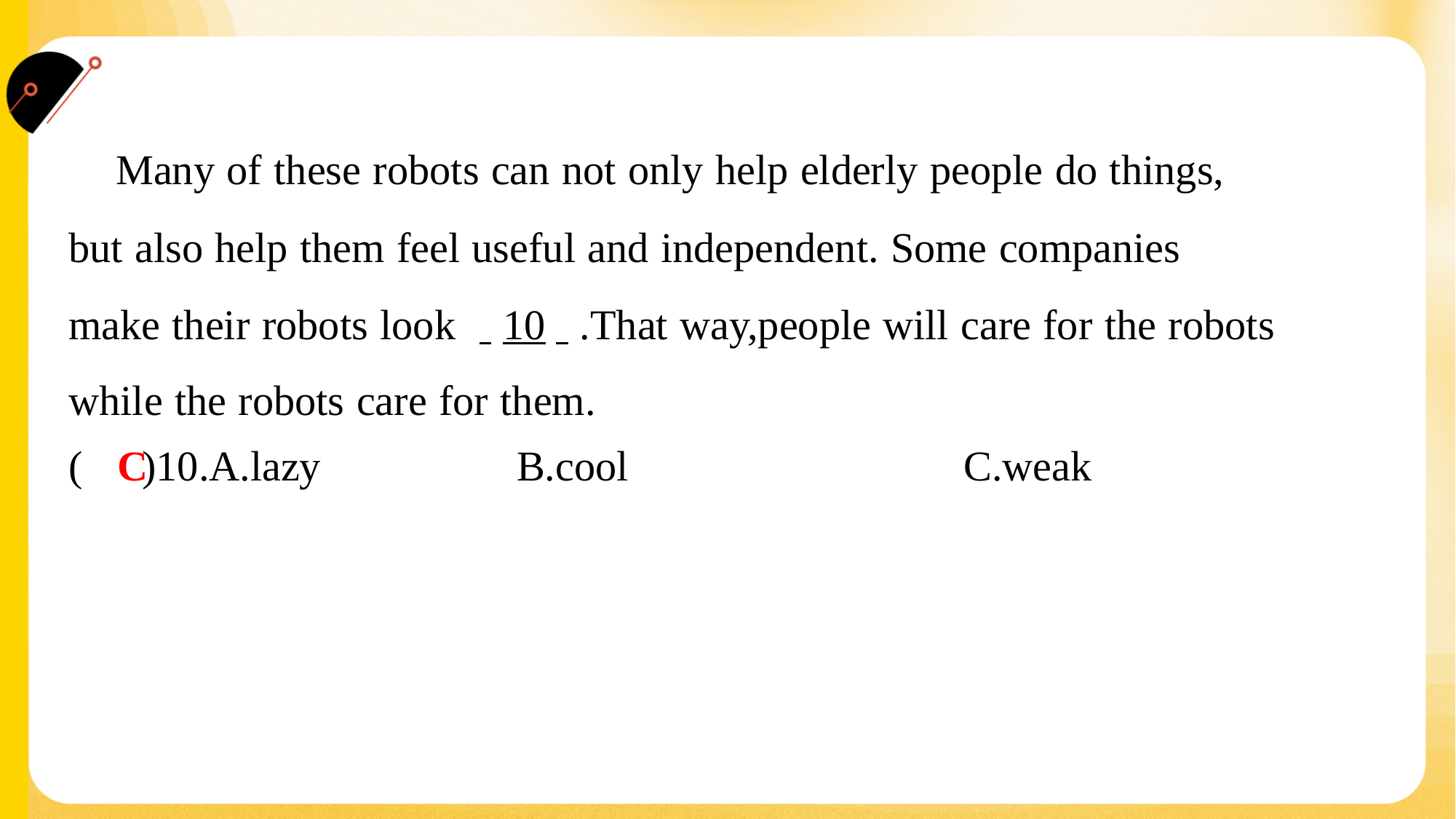

Many of these robots can not only help elderly people do things,
but also help them feel useful and independent. Some companies
make their robots look . .10. ..That way,people will care for the robots
while the robots care for them.#6
C
(     )10.A.lazy	B.cool	C.weak